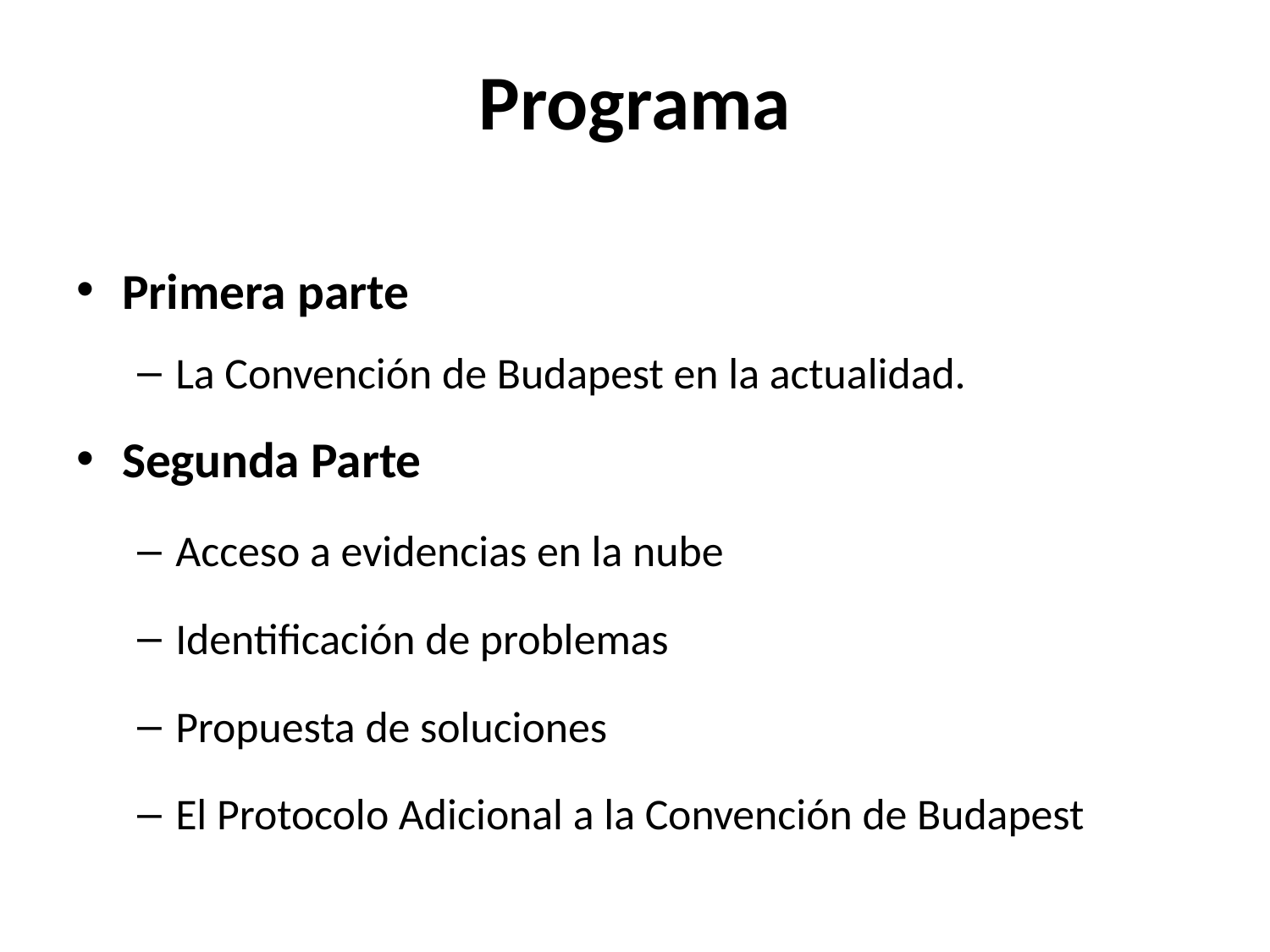

# Programa
Primera parte
La Convención de Budapest en la actualidad.
Segunda Parte
Acceso a evidencias en la nube
Identificación de problemas
Propuesta de soluciones
El Protocolo Adicional a la Convención de Budapest